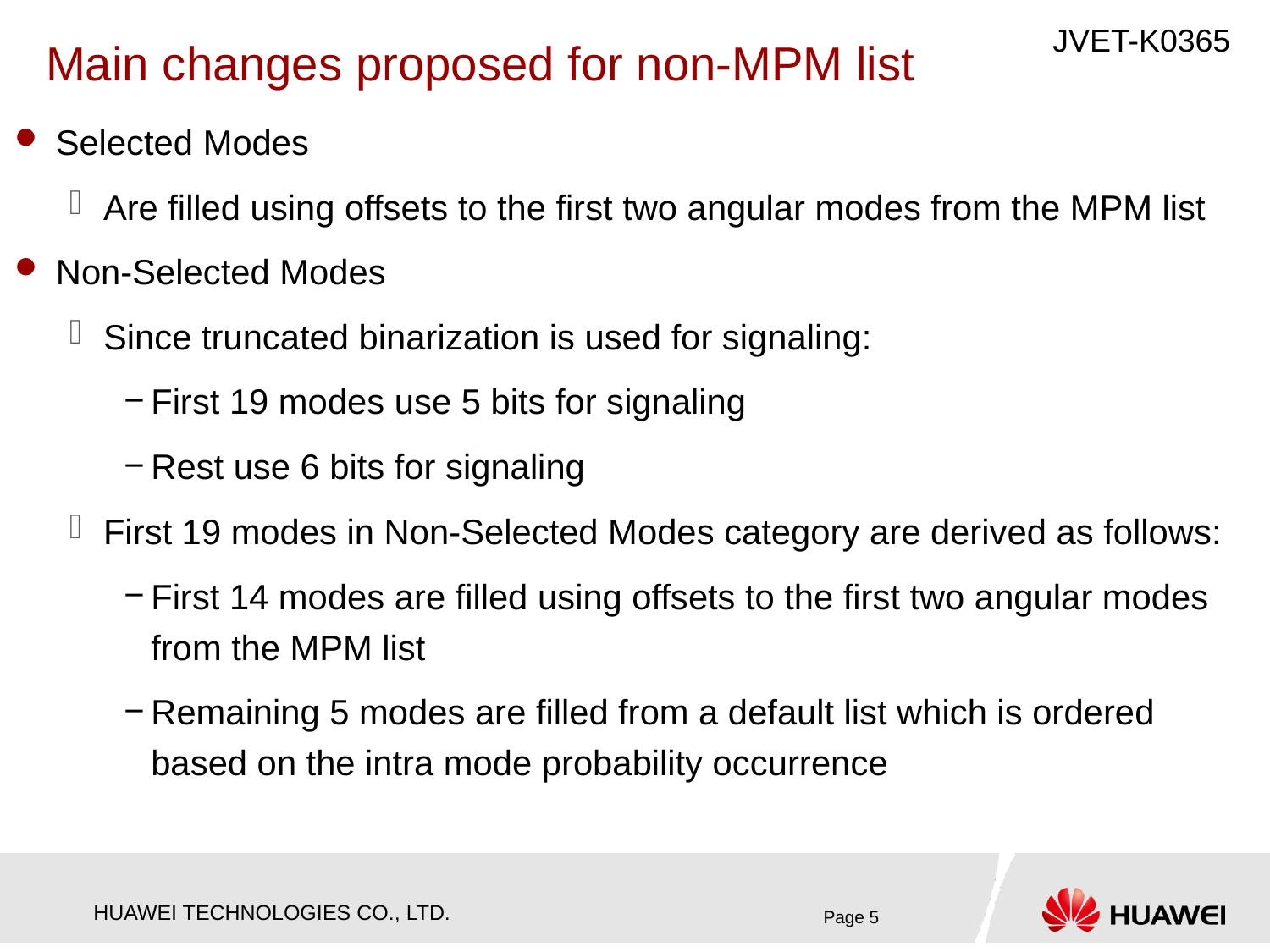

# Main changes proposed for non-MPM list
Selected Modes
Are filled using offsets to the first two angular modes from the MPM list
Non-Selected Modes
Since truncated binarization is used for signaling:
First 19 modes use 5 bits for signaling
Rest use 6 bits for signaling
First 19 modes in Non-Selected Modes category are derived as follows:
First 14 modes are filled using offsets to the first two angular modes from the MPM list
Remaining 5 modes are filled from a default list which is ordered based on the intra mode probability occurrence

Page 5